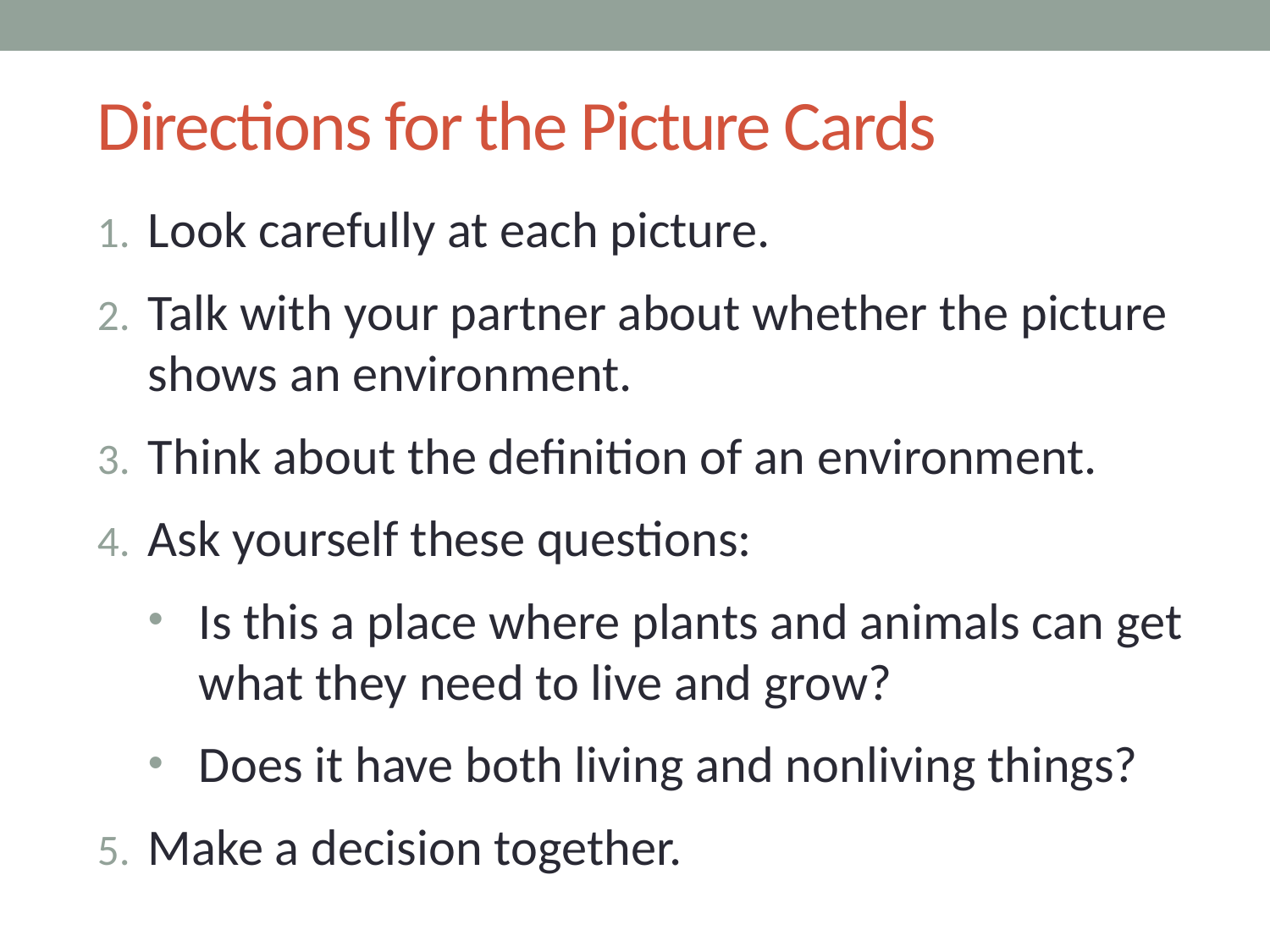

# Directions for the Picture Cards
Look carefully at each picture.
Talk with your partner about whether the picture shows an environment.
Think about the definition of an environment.
Ask yourself these questions:
Is this a place where plants and animals can get what they need to live and grow?
Does it have both living and nonliving things?
Make a decision together.